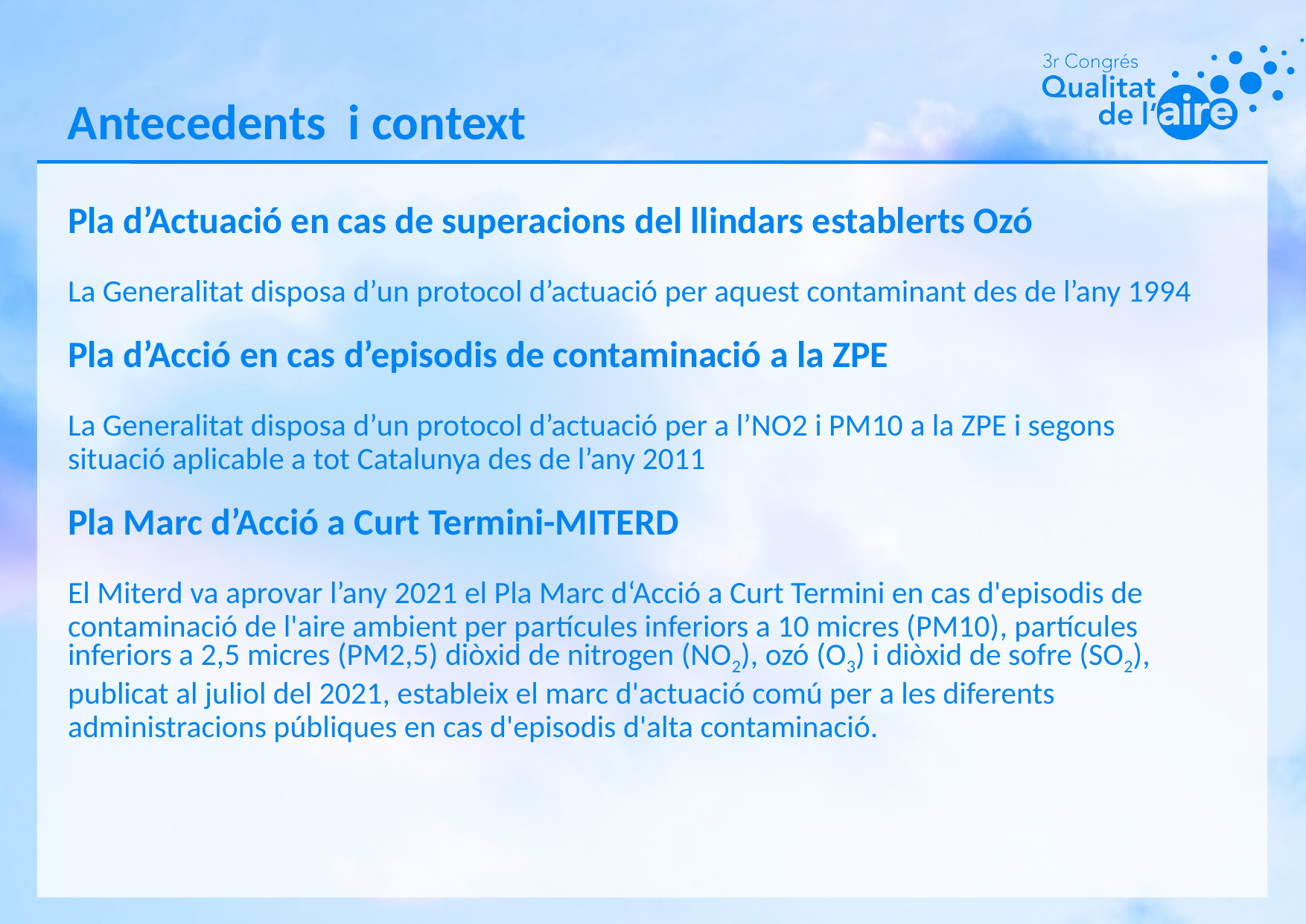

Antecedents  i context

Pla d’Actuació en cas de superacions del llindars establerts Ozó

La Generalitat disposa d’un protocol d’actuació per aquest contaminant des de l’any 1994

Pla d’Acció en cas d’episodis de contaminació a la ZPE

La Generalitat disposa d’un protocol d’actuació per a l’NO2 i PM10 a la ZPE i segons situació aplicable a tot Catalunya des de l’any 2011

Pla Marc d’Acció a Curt Termini-MITERD

El Miterd va aprovar l’any 2021 el Pla Marc d‘Acció a Curt Termini en cas d'episodis de contaminació de l'aire ambient per partícules inferiors a 10 micres (PM10), partícules inferiors a 2,5 micres (PM2,5) diòxid de nitrogen (NO2), ozó (O3) i diòxid de sofre (SO2), publicat al juliol del 2021, estableix el marc d'actuació comú per a les diferents administracions públiques en cas d'episodis d'alta contaminació.